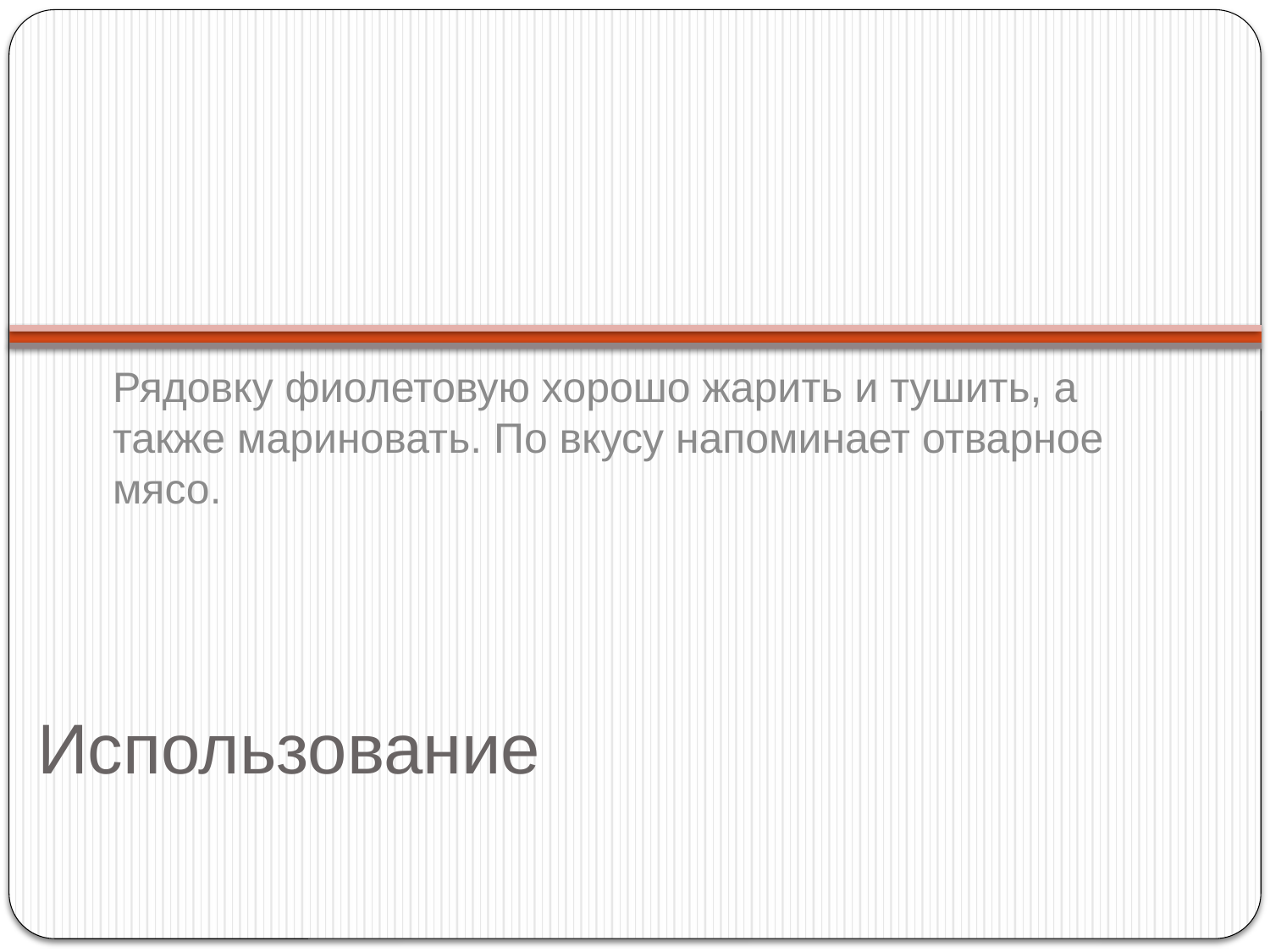

# Использование
Рядовку фиолетовую хорошо жарить и тушить, а также мариновать. По вкусу напоминает отварное мясо.